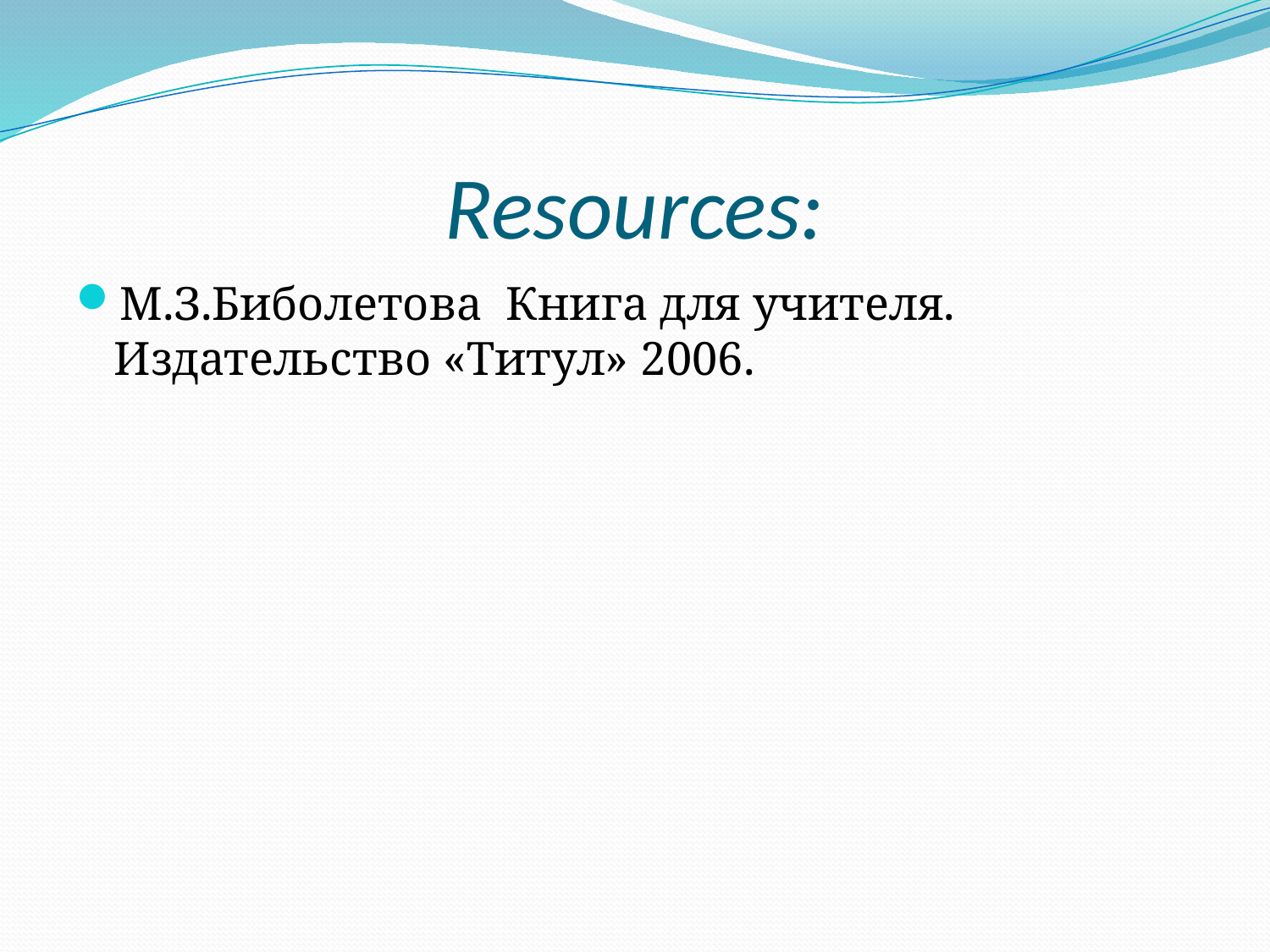

# Resources:
М.З.Биболетова  Книга для учителя. Издательство «Титул» 2006.